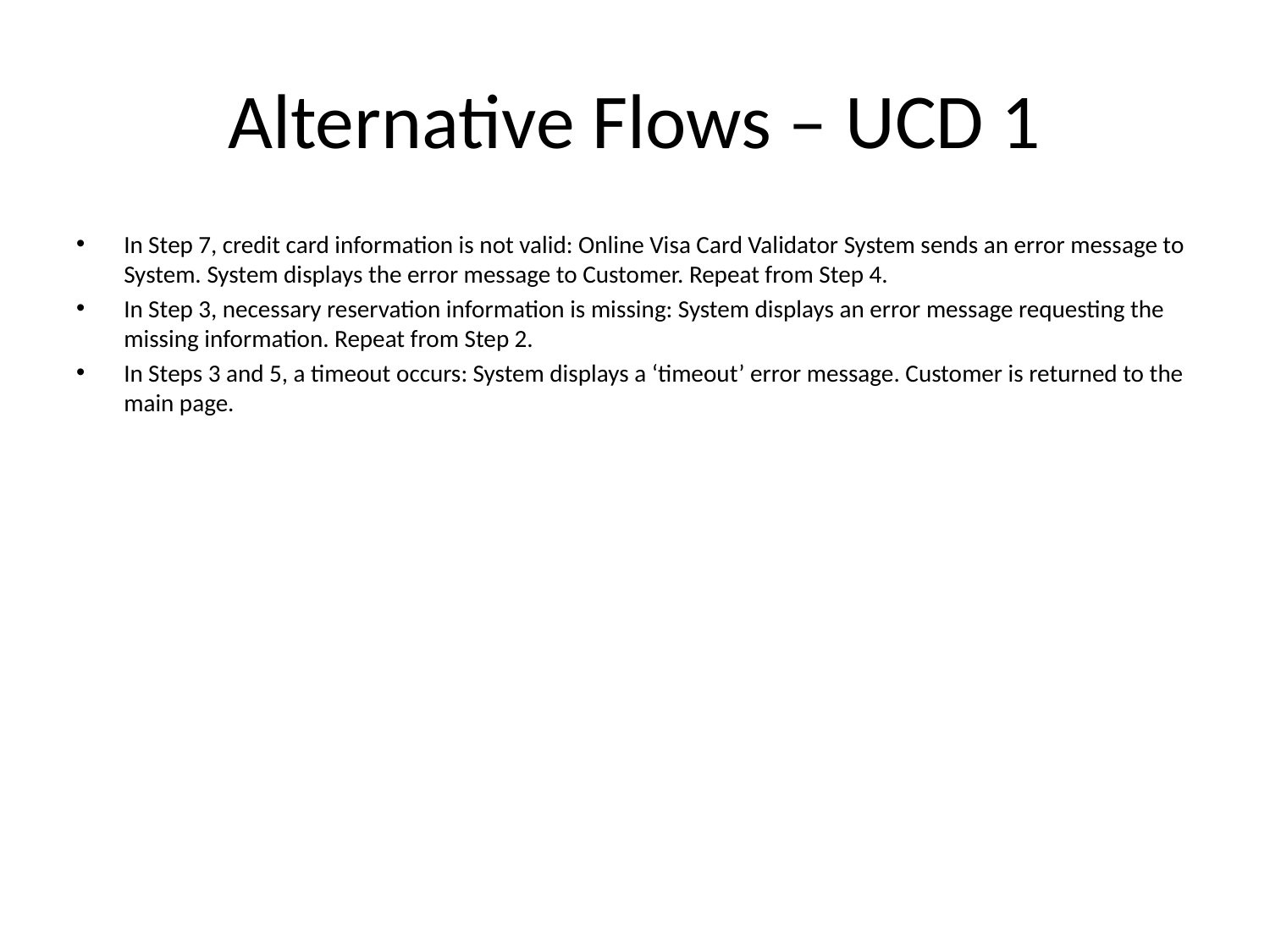

# Alternative Flows – UCD 1
In Step 7, credit card information is not valid: Online Visa Card Validator System sends an error message to System. System displays the error message to Customer. Repeat from Step 4.
In Step 3, necessary reservation information is missing: System displays an error message requesting the missing information. Repeat from Step 2.
In Steps 3 and 5, a timeout occurs: System displays a ‘timeout’ error message. Customer is returned to the main page.